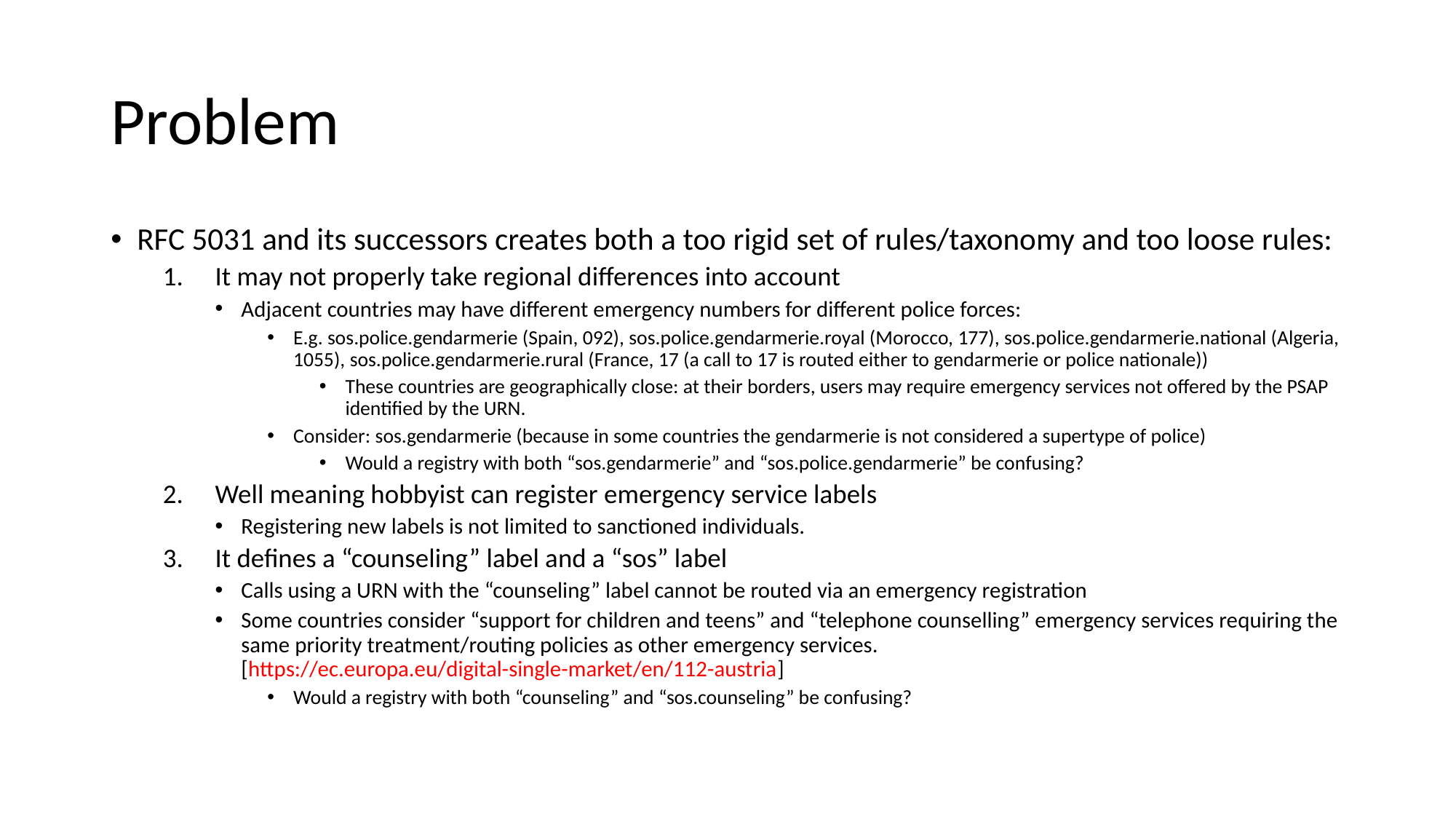

# Problem
RFC 5031 and its successors creates both a too rigid set of rules/taxonomy and too loose rules:
It may not properly take regional differences into account
Adjacent countries may have different emergency numbers for different police forces:
E.g. sos.police.gendarmerie (Spain, 092), sos.police.gendarmerie.royal (Morocco, 177), sos.police.gendarmerie.national (Algeria, 1055), sos.police.gendarmerie.rural (France, 17 (a call to 17 is routed either to gendarmerie or police nationale))
These countries are geographically close: at their borders, users may require emergency services not offered by the PSAP identified by the URN.
Consider: sos.gendarmerie (because in some countries the gendarmerie is not considered a supertype of police)
Would a registry with both “sos.gendarmerie” and “sos.police.gendarmerie” be confusing?
Well meaning hobbyist can register emergency service labels
Registering new labels is not limited to sanctioned individuals.
It defines a “counseling” label and a “sos” label
Calls using a URN with the “counseling” label cannot be routed via an emergency registration
Some countries consider “support for children and teens” and “telephone counselling” emergency services requiring the same priority treatment/routing policies as other emergency services. [https://ec.europa.eu/digital-single-market/en/112-austria]
Would a registry with both “counseling” and “sos.counseling” be confusing?